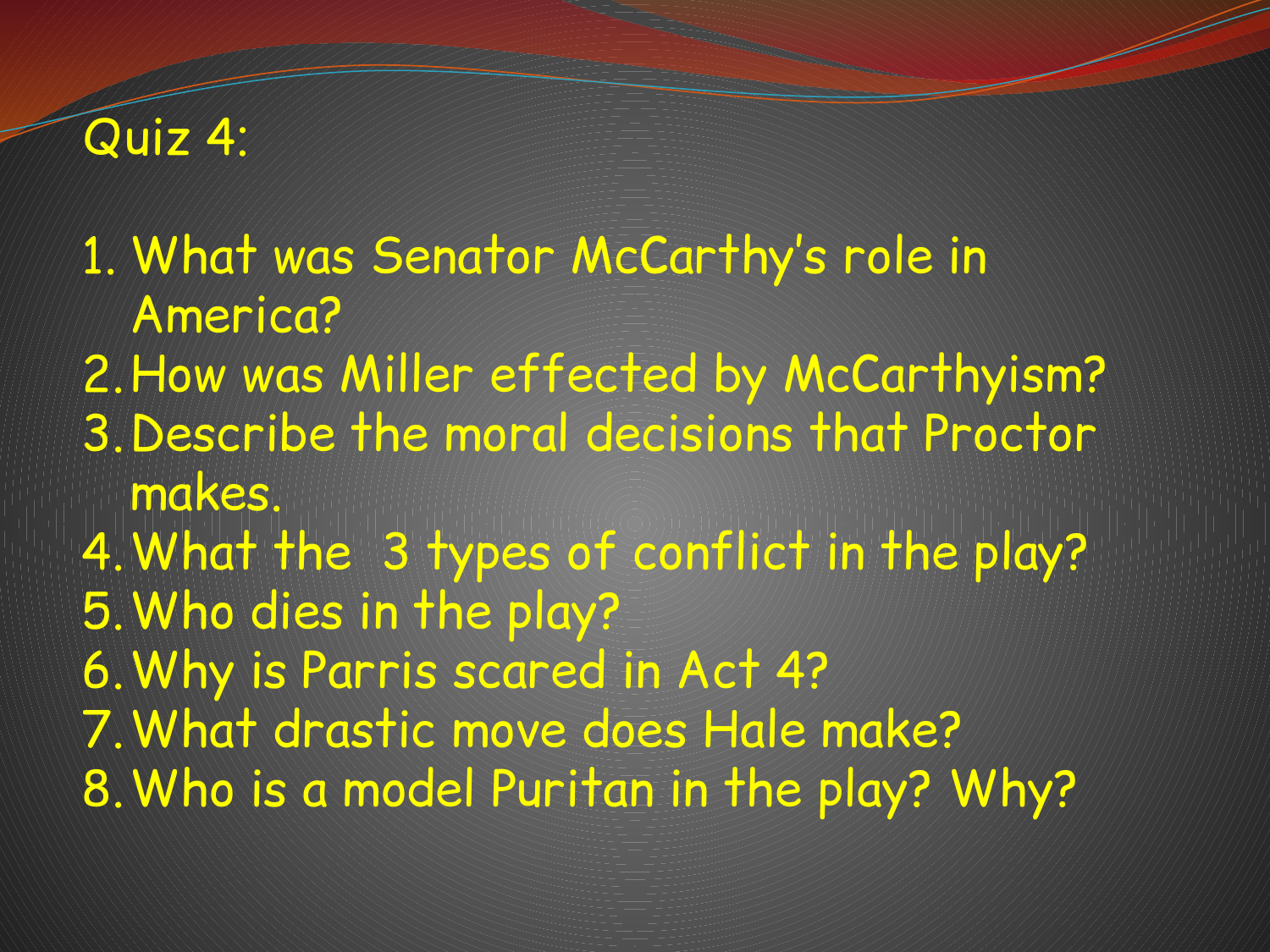

Quiz 4:

What was Senator McCarthy’s role in America?
How was Miller effected by McCarthyism?
Describe the moral decisions that Proctor makes.
What the  3 types of conflict in the play?
Who dies in the play?
Why is Parris scared in Act 4?
What drastic move does Hale make?
Who is a model Puritan in the play? Why?